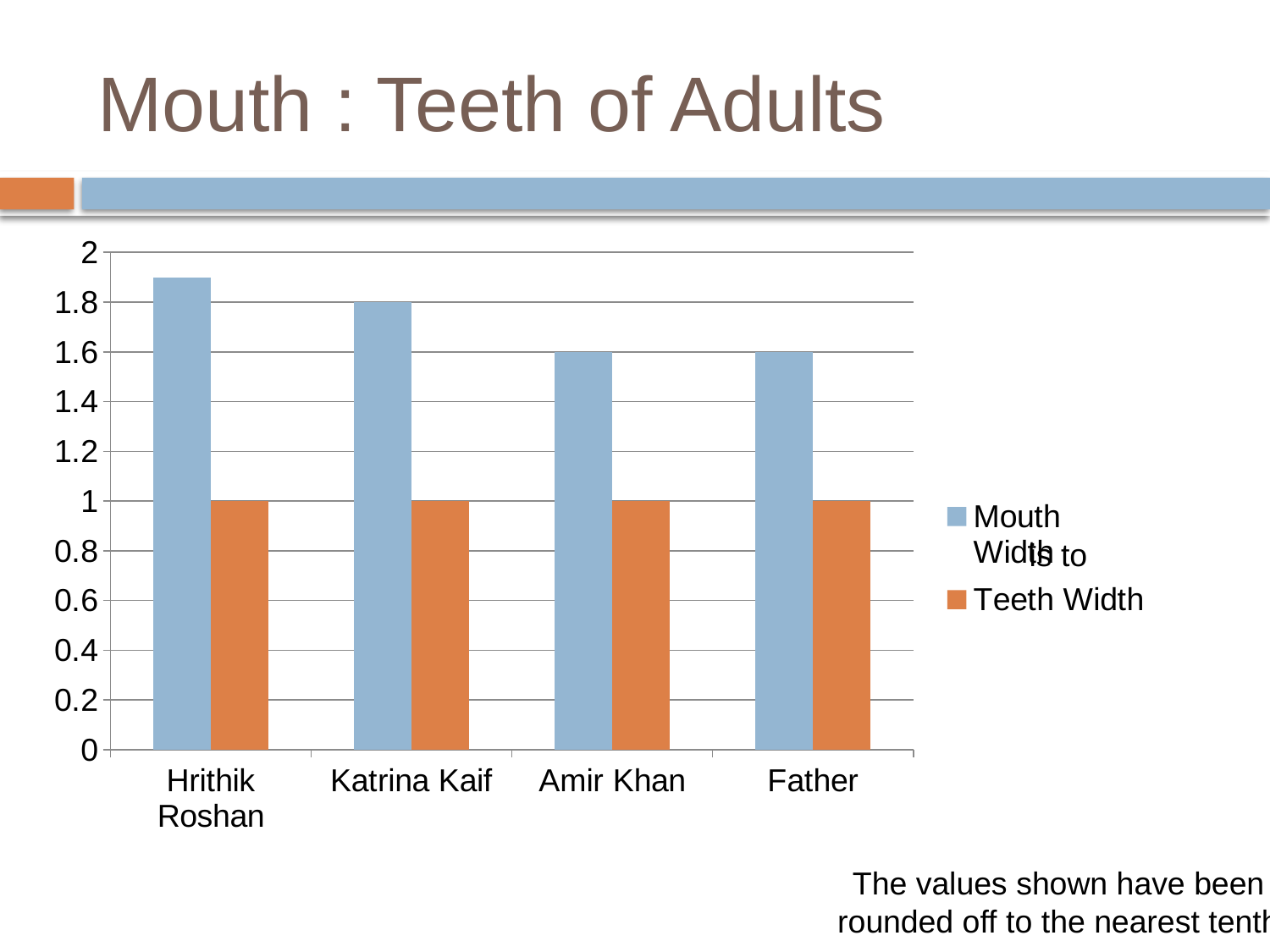

# Mouth : Teeth of Adults

### Chart

| Category | Mouth Width | Teeth Width |
|---|---|---|
| Hrithik Roshan | 1.9 | 1.0 |
| Katrina Kaif | 1.8 | 1.0 |
| Amir Khan | 1.6 | 1.0 |
| Father | 1.6 | 1.0 |
is to
The values shown have been rounded off to the nearest tenth